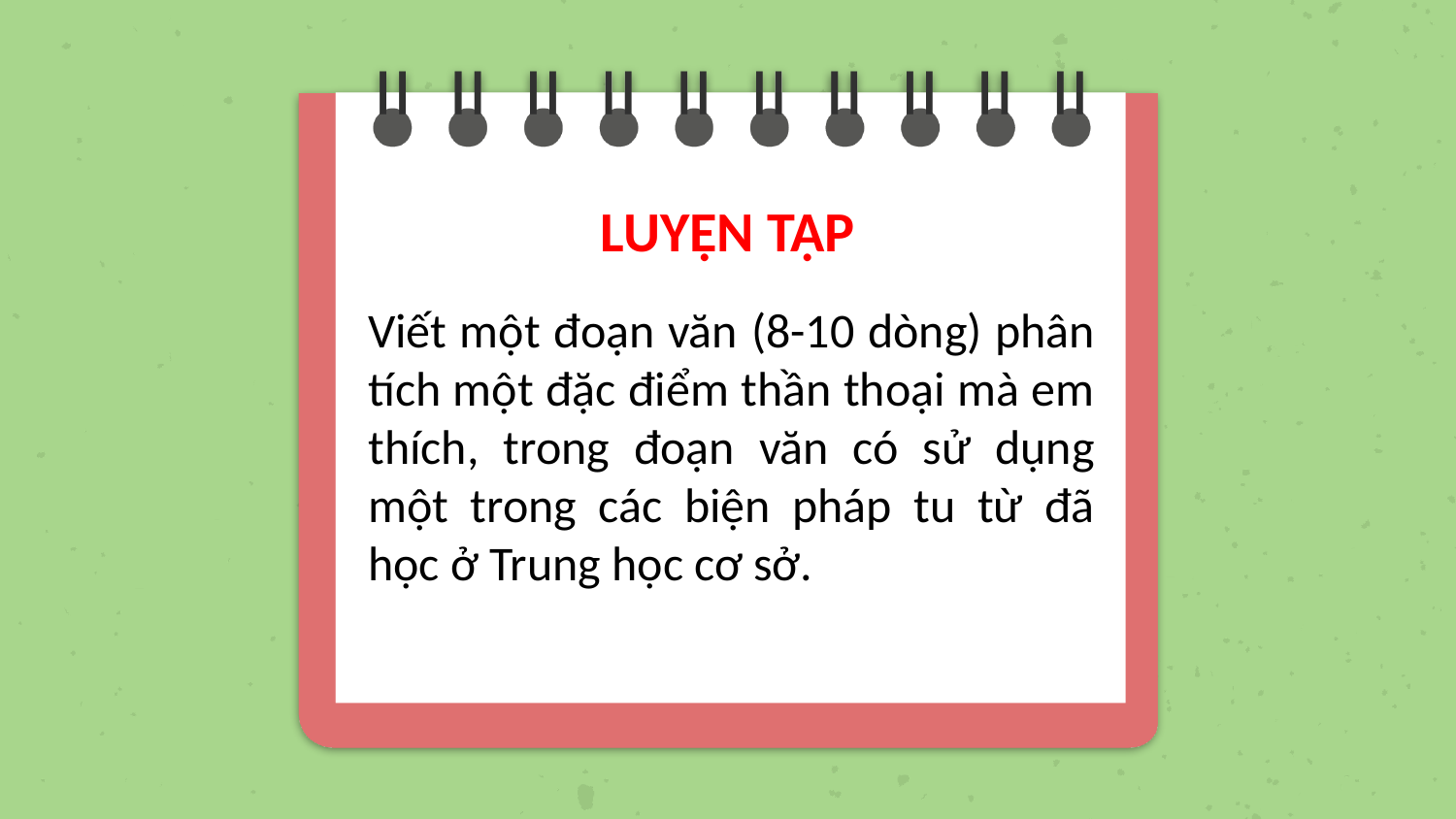

LUYỆN TẬP
Viết một đoạn văn (8-10 dòng) phân tích một đặc điểm thần thoại mà em thích, trong đoạn văn có sử dụng một trong các biện pháp tu từ đã học ở Trung học cơ sở.